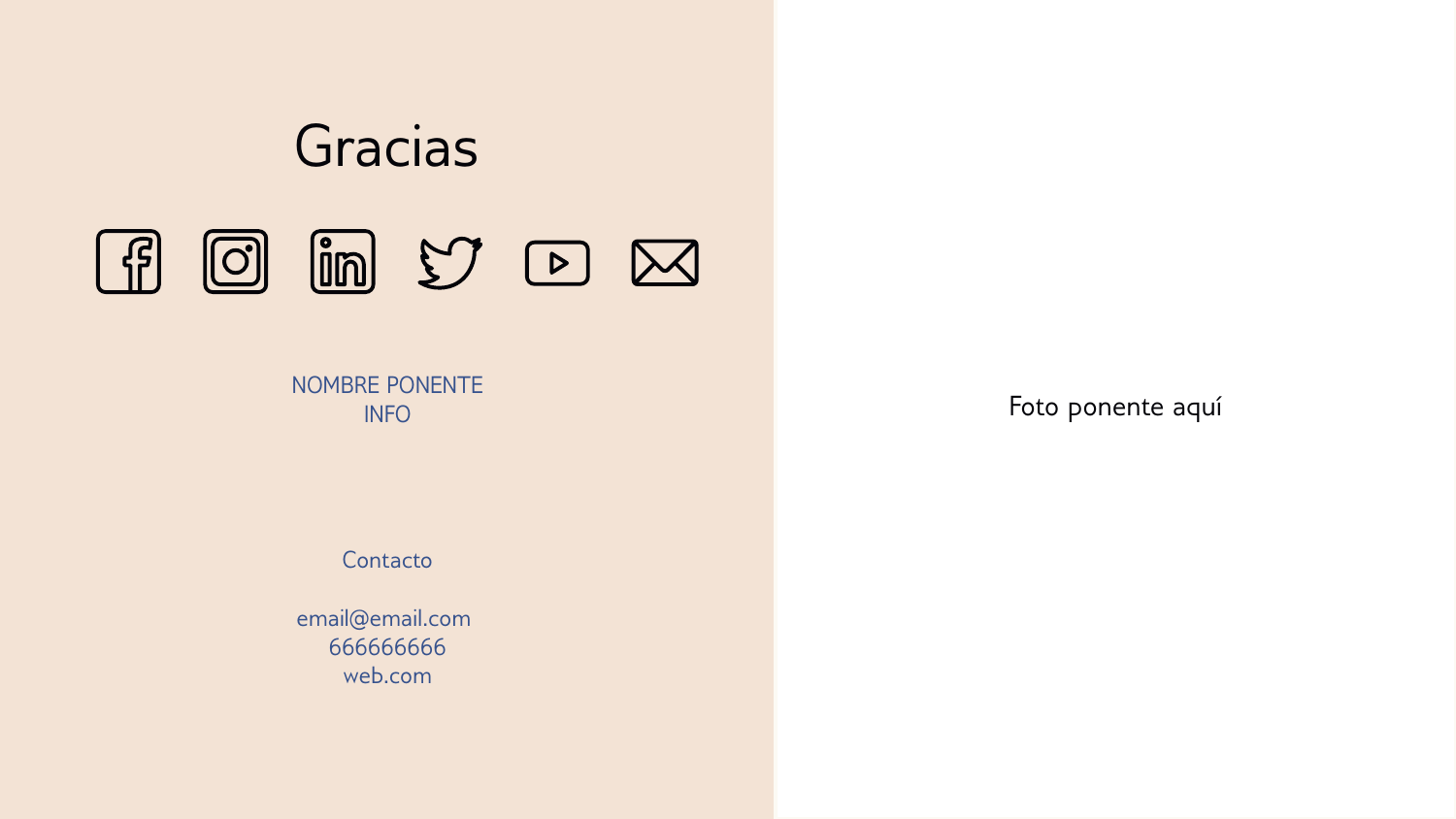

Foto ponente aquí
# Gracias

NOMBRE PONENTE
INFO

Contacto

email@email.com
666666666
web.com